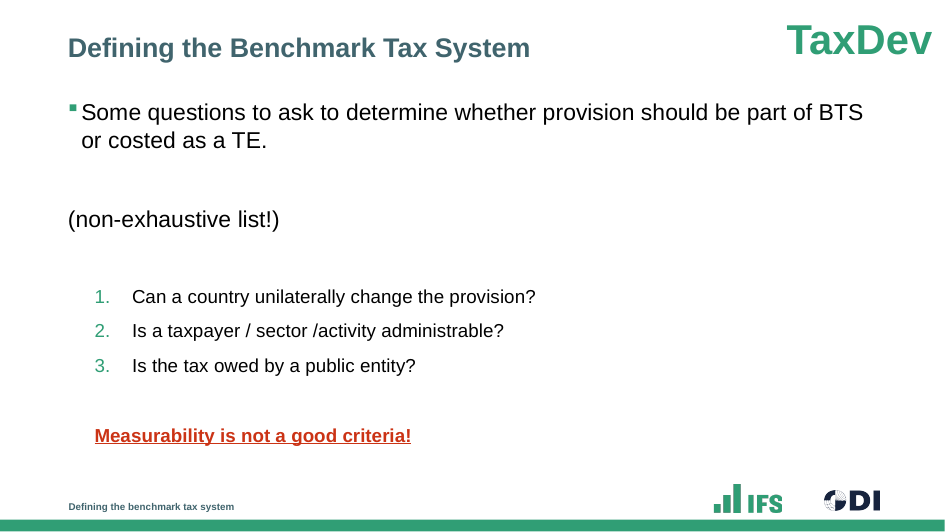

# Defining the Benchmark Tax System
Some questions to ask to determine whether provision should be part of BTS or costed as a TE.

(non-exhaustive list!)

Can a country unilaterally change the provision?
Is a taxpayer / sector /activity administrable?
Is the tax owed by a public entity?

Measurability is not a good criteria!

Defining the benchmark tax system